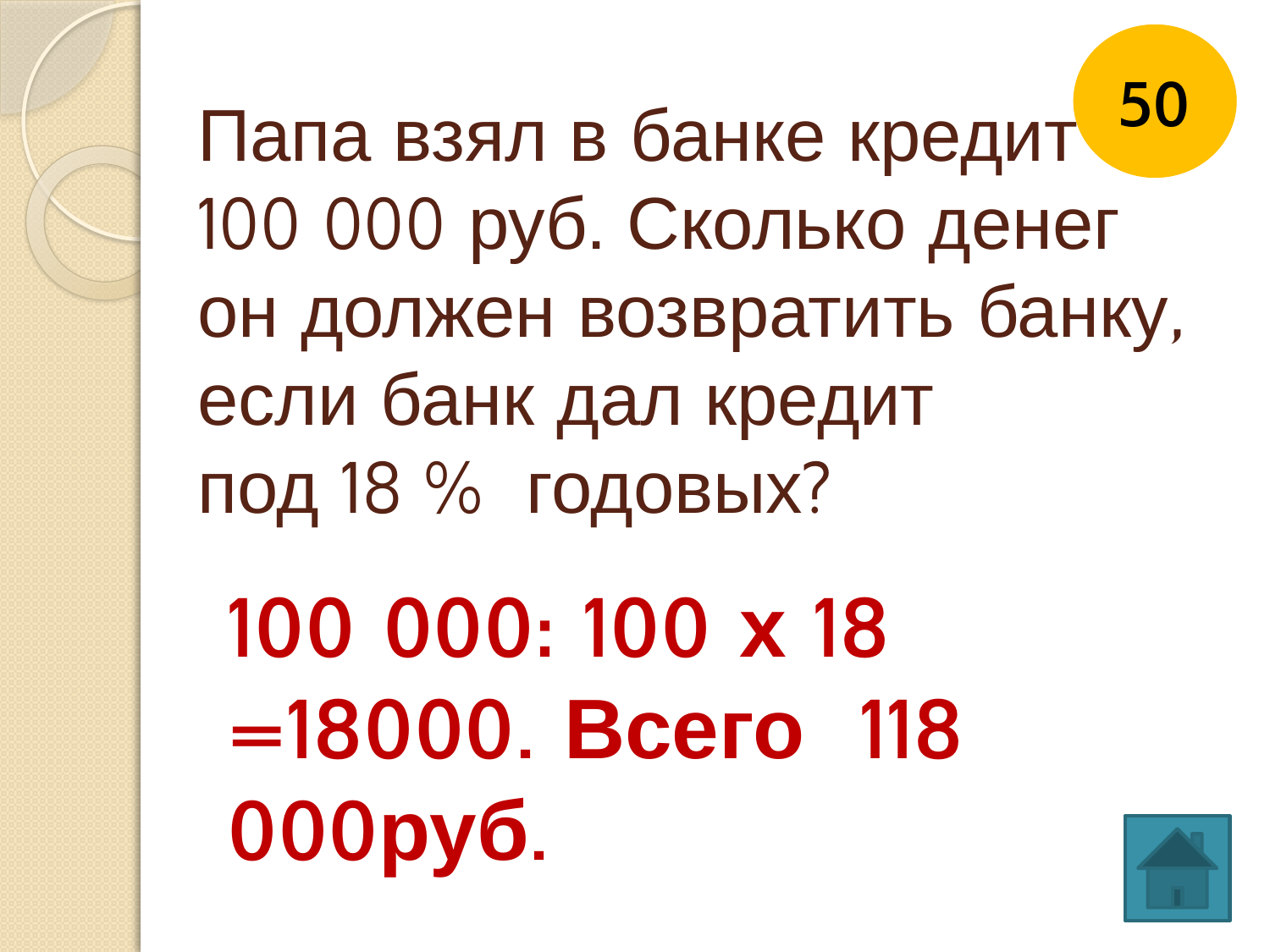

50
# Папа взял в банке кредит 100 000 руб. Сколько денег он должен возвратить банку, если банк дал кредит под 18 %  годовых?
100 000: 100 х 18 =18000. Всего  118 000руб.